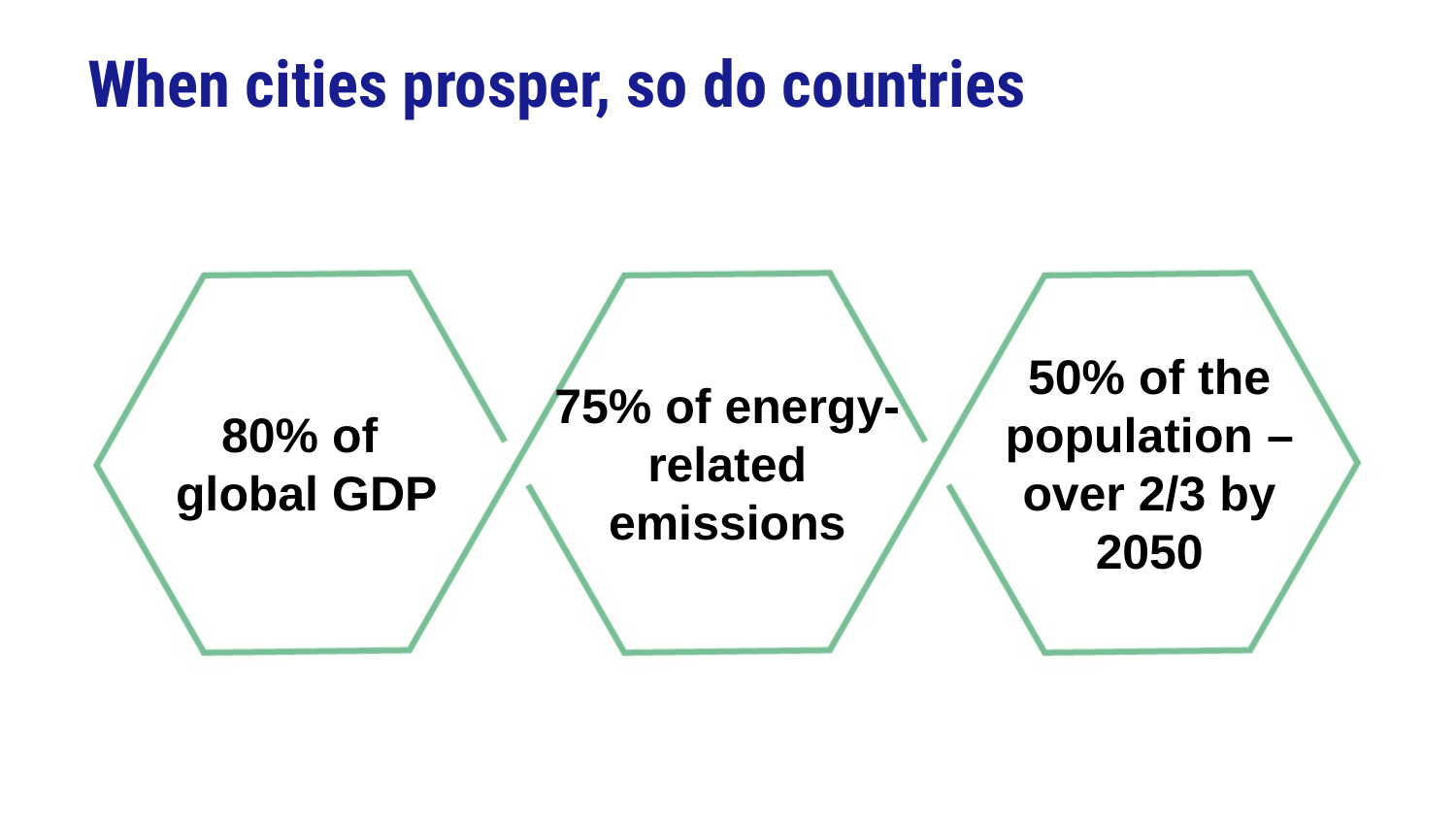

# When cities prosper, so do countries
80% of
global GDP
75% of energy-related emissions
50% of the population – over 2/3 by 2050